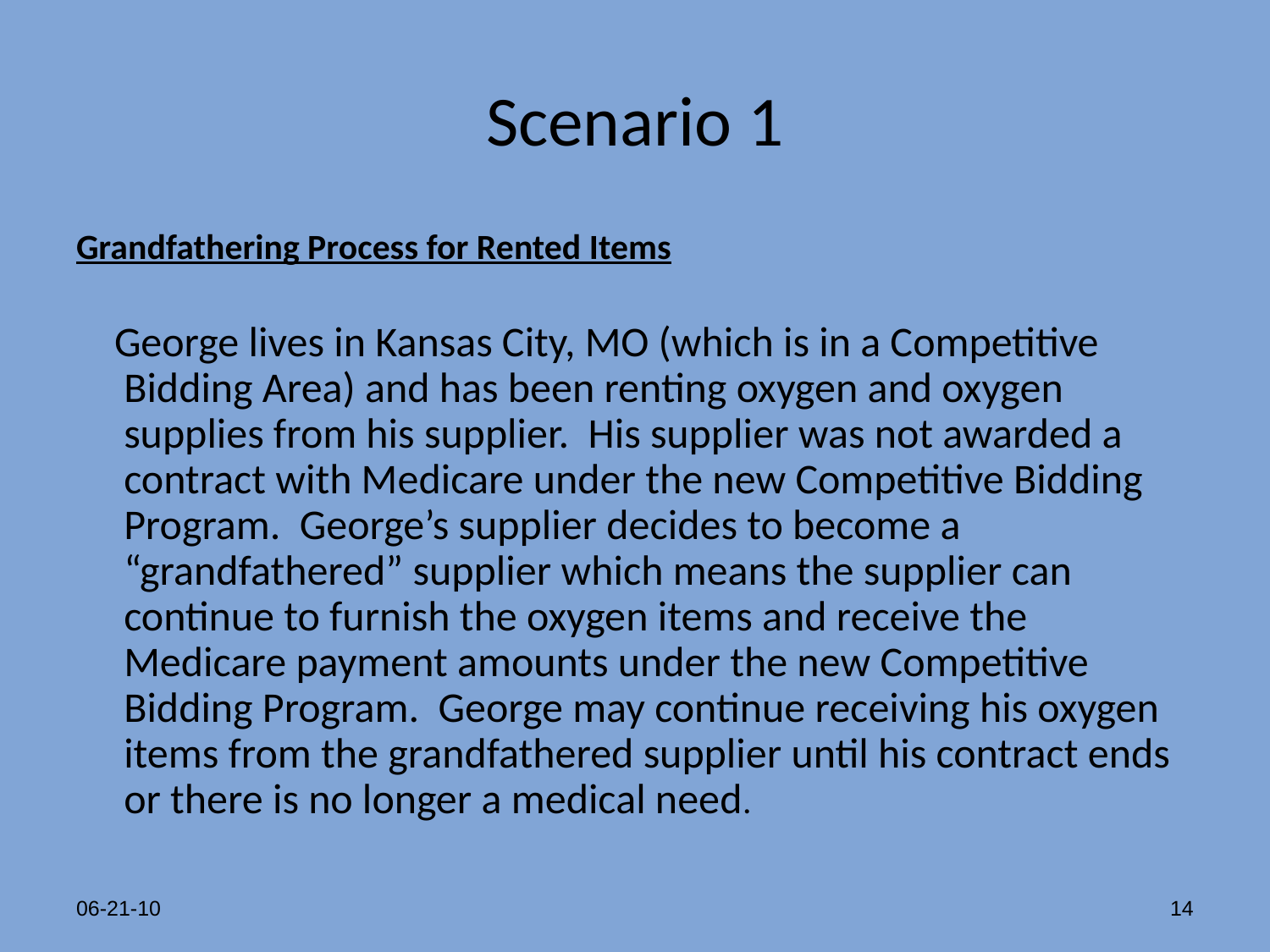

# Scenario 1
Grandfathering Process for Rented Items

    George lives in Kansas City, MO (which is in a Competitive Bidding Area) and has been renting oxygen and oxygen supplies from his supplier.  His supplier was not awarded a contract with Medicare under the new Competitive Bidding Program.  George’s supplier decides to become a “grandfathered” supplier which means the supplier can continue to furnish the oxygen items and receive the Medicare payment amounts under the new Competitive Bidding Program.  George may continue receiving his oxygen items from the grandfathered supplier until his contract ends or there is no longer a medical need.
06-21-10
14